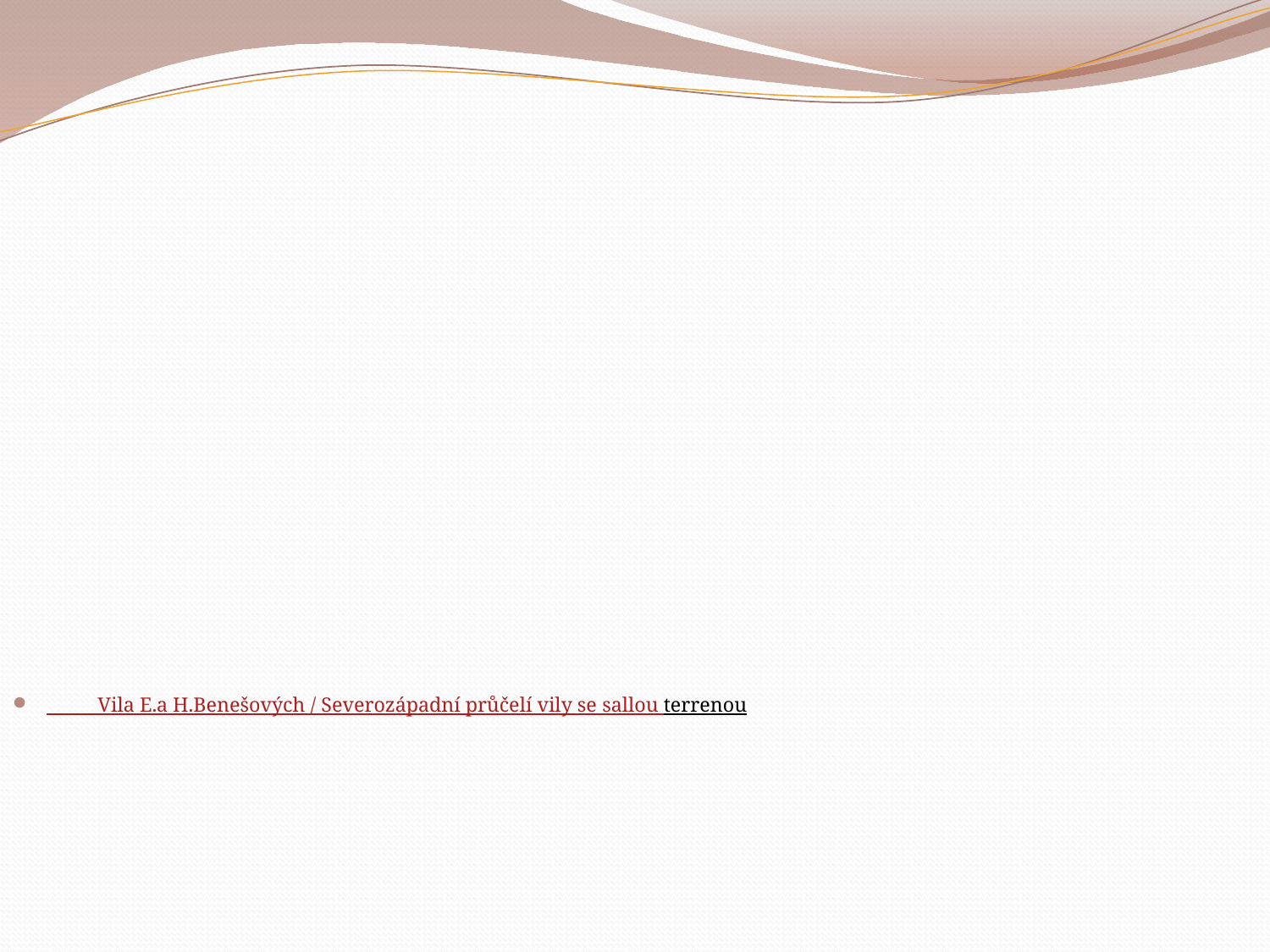

Vila E.a H.Benešových / Severozápadní průčelí vily se sallou terrenou